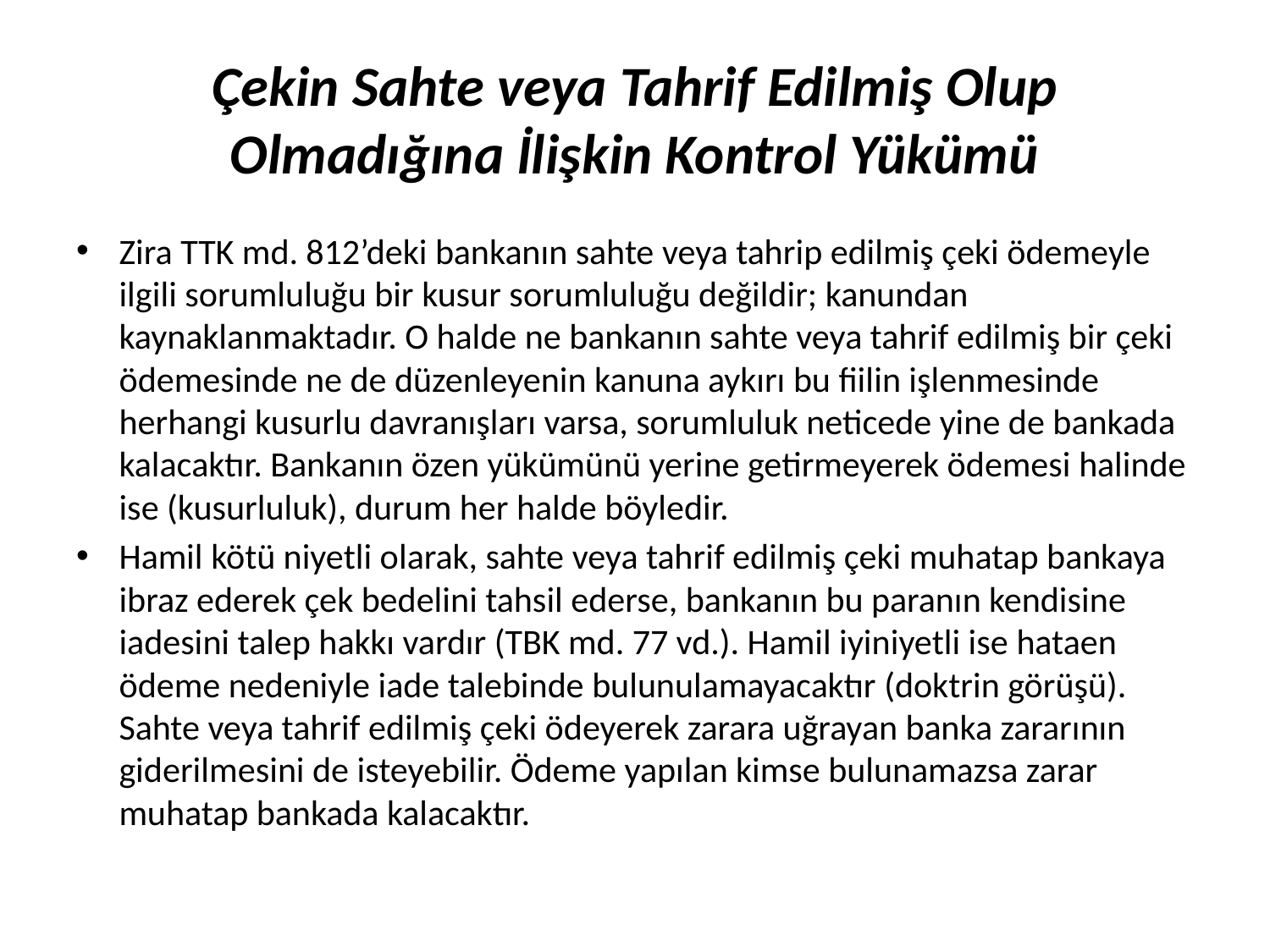

# Çekin Sahte veya Tahrif Edilmiş Olup Olmadığına İlişkin Kontrol Yükümü
Zira TTK md. 812’deki bankanın sahte veya tahrip edilmiş çeki ödemeyle ilgili sorumluluğu bir kusur sorumluluğu değildir; kanundan kaynaklanmaktadır. O halde ne bankanın sahte veya tahrif edilmiş bir çeki ödemesinde ne de düzenleyenin kanuna aykırı bu fiilin işlenmesinde herhangi kusurlu davranışları varsa, sorumluluk neticede yine de bankada kalacaktır. Bankanın özen yükümünü yerine getirmeyerek ödemesi halinde ise (kusurluluk), durum her halde böyledir.
Hamil kötü niyetli olarak, sahte veya tahrif edilmiş çeki muhatap bankaya ibraz ederek çek bedelini tahsil ederse, bankanın bu paranın kendisine iadesini talep hakkı vardır (TBK md. 77 vd.). Hamil iyiniyetli ise hataen ödeme nedeniyle iade talebinde bulunulamayacaktır (doktrin görüşü). Sahte veya tahrif edilmiş çeki ödeyerek zarara uğrayan banka zararının giderilmesini de isteyebilir. Ödeme yapılan kimse bulunamazsa zarar muhatap bankada kalacaktır.